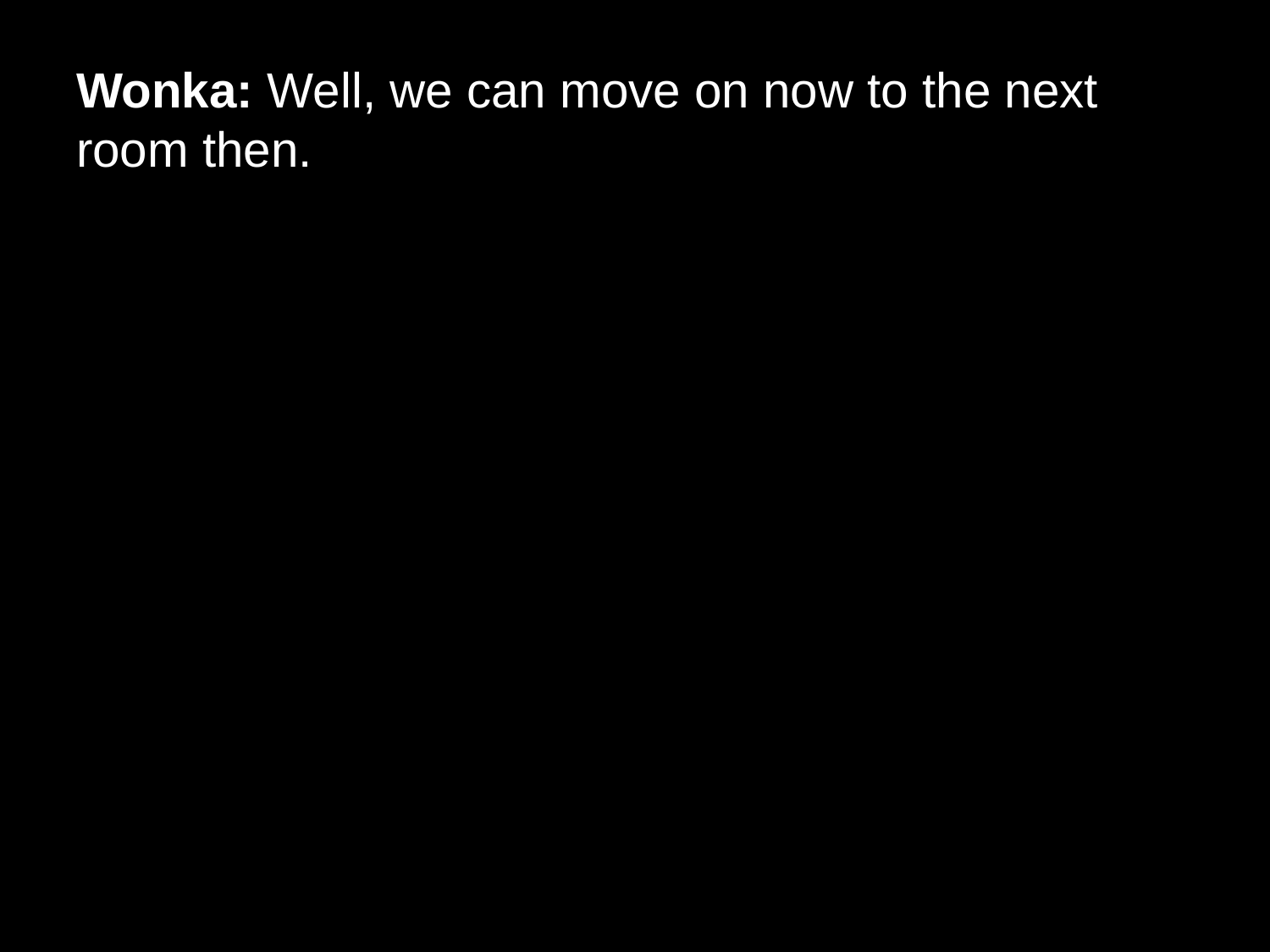

# Wonka: Well, we can move on now to the next room then.